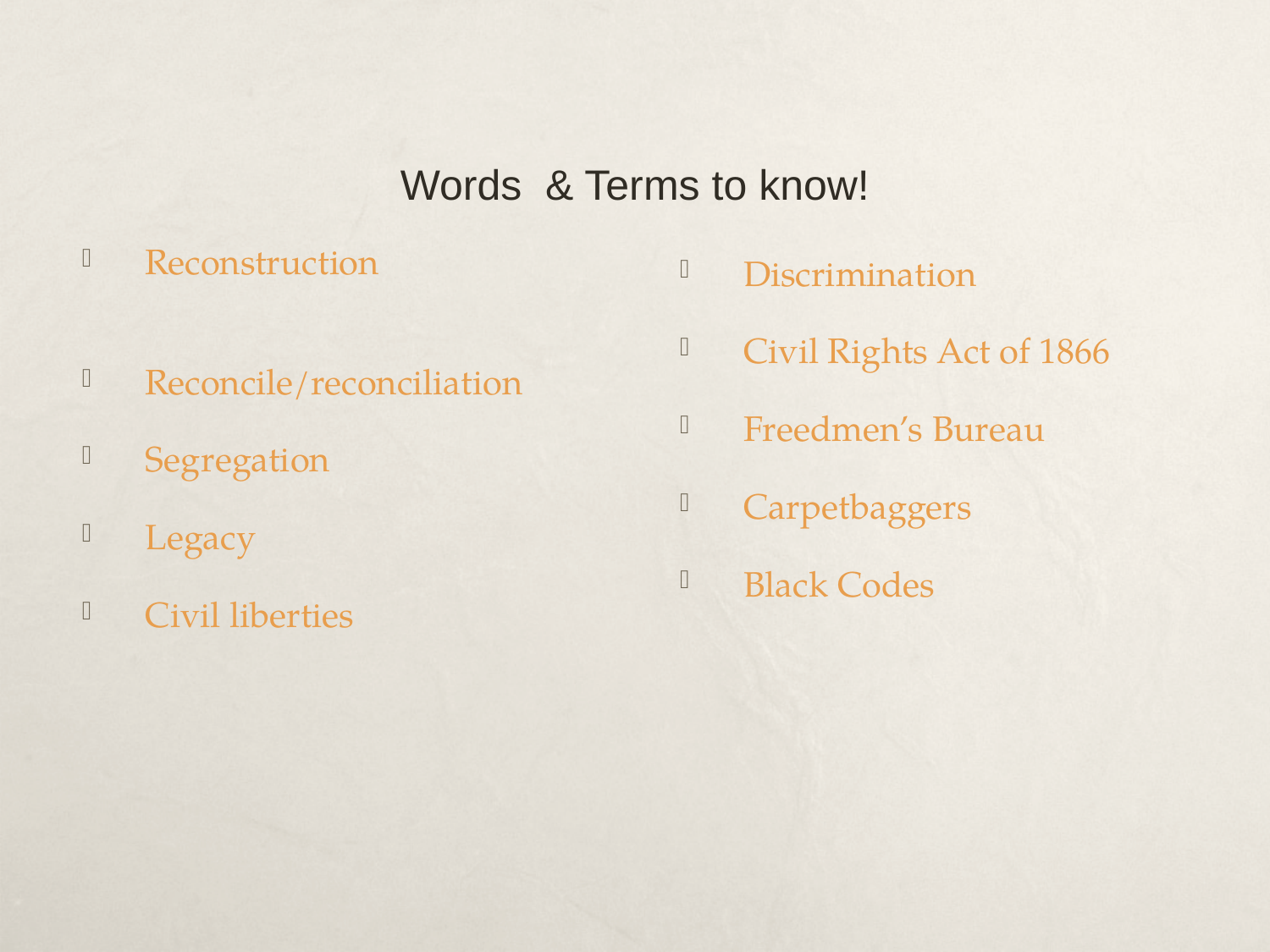

# Words  & Terms to know!
Reconstruction
Reconcile/reconciliation
Segregation
Legacy
Civil liberties

Discrimination
Civil Rights Act of 1866
Freedmen’s Bureau
Carpetbaggers
Black Codes